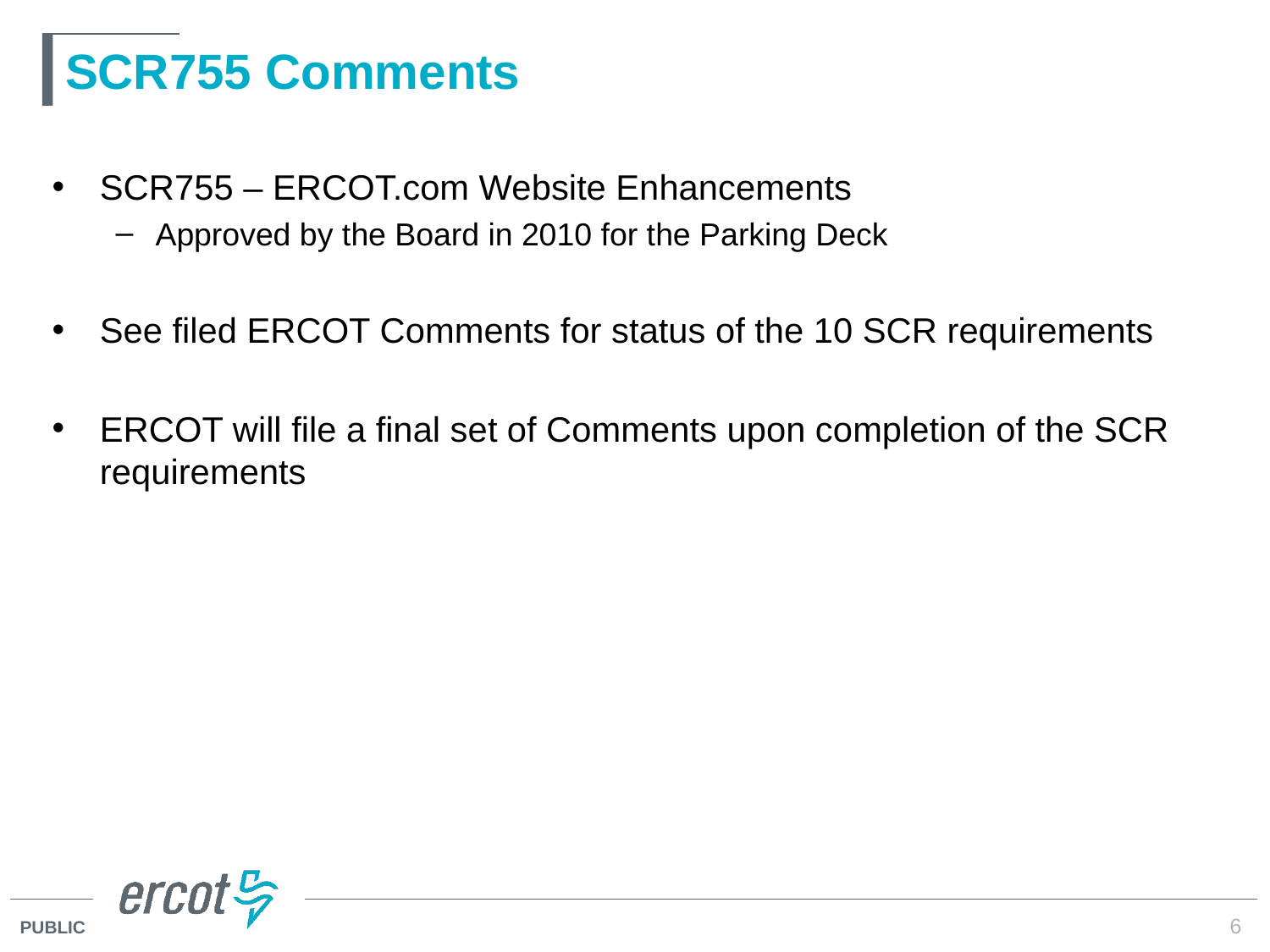

# SCR755 Comments
SCR755 – ERCOT.com Website Enhancements
Approved by the Board in 2010 for the Parking Deck

See filed ERCOT Comments for status of the 10 SCR requirements

ERCOT will file a final set of Comments upon completion of the SCR requirements
6